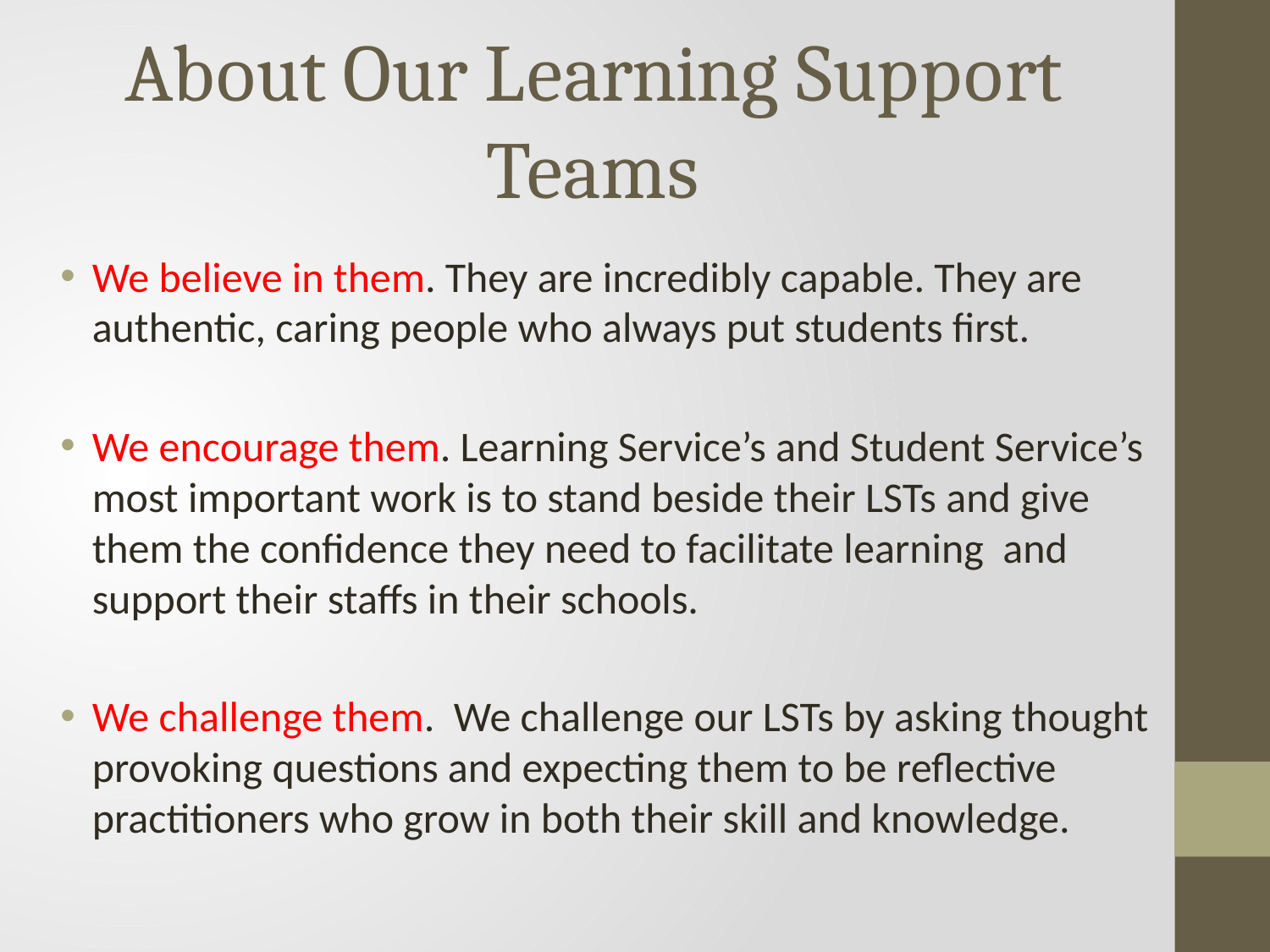

# About Our Learning Support Teams
We believe in them. They are incredibly capable. They are authentic, caring people who always put students first.

We encourage them. Learning Service’s and Student Service’s most important work is to stand beside their LSTs and give them the confidence they need to facilitate learning  and support their staffs in their schools.

We challenge them.  We challenge our LSTs by asking thought provoking questions and expecting them to be reflective practitioners who grow in both their skill and knowledge.